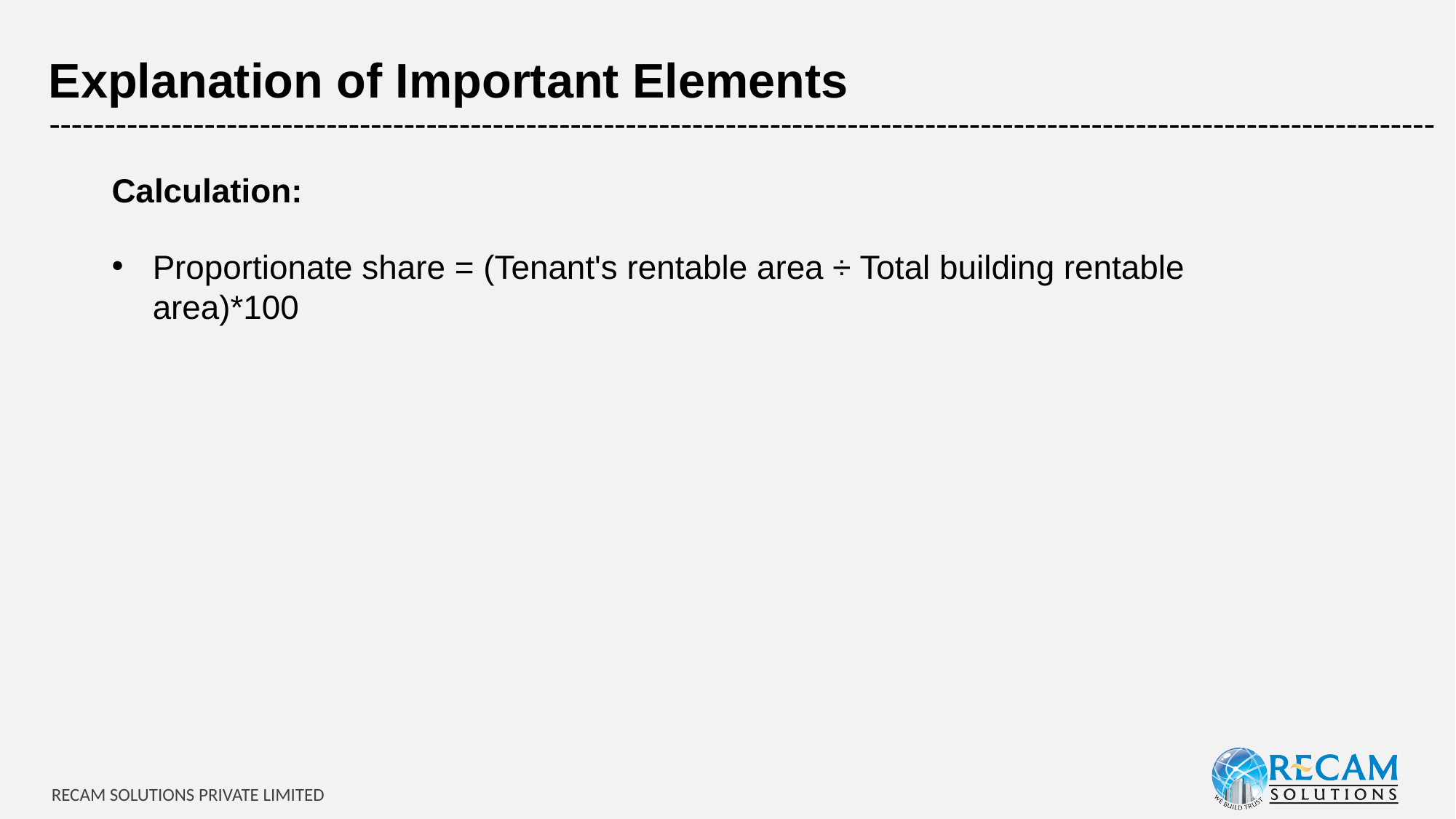

Explanation of Important Elements
-----------------------------------------------------------------------------------------------------------------------------
Calculation:
Proportionate share = (Tenant's rentable area ÷ Total building rentable area)*100
RECAM SOLUTIONS PRIVATE LIMITED